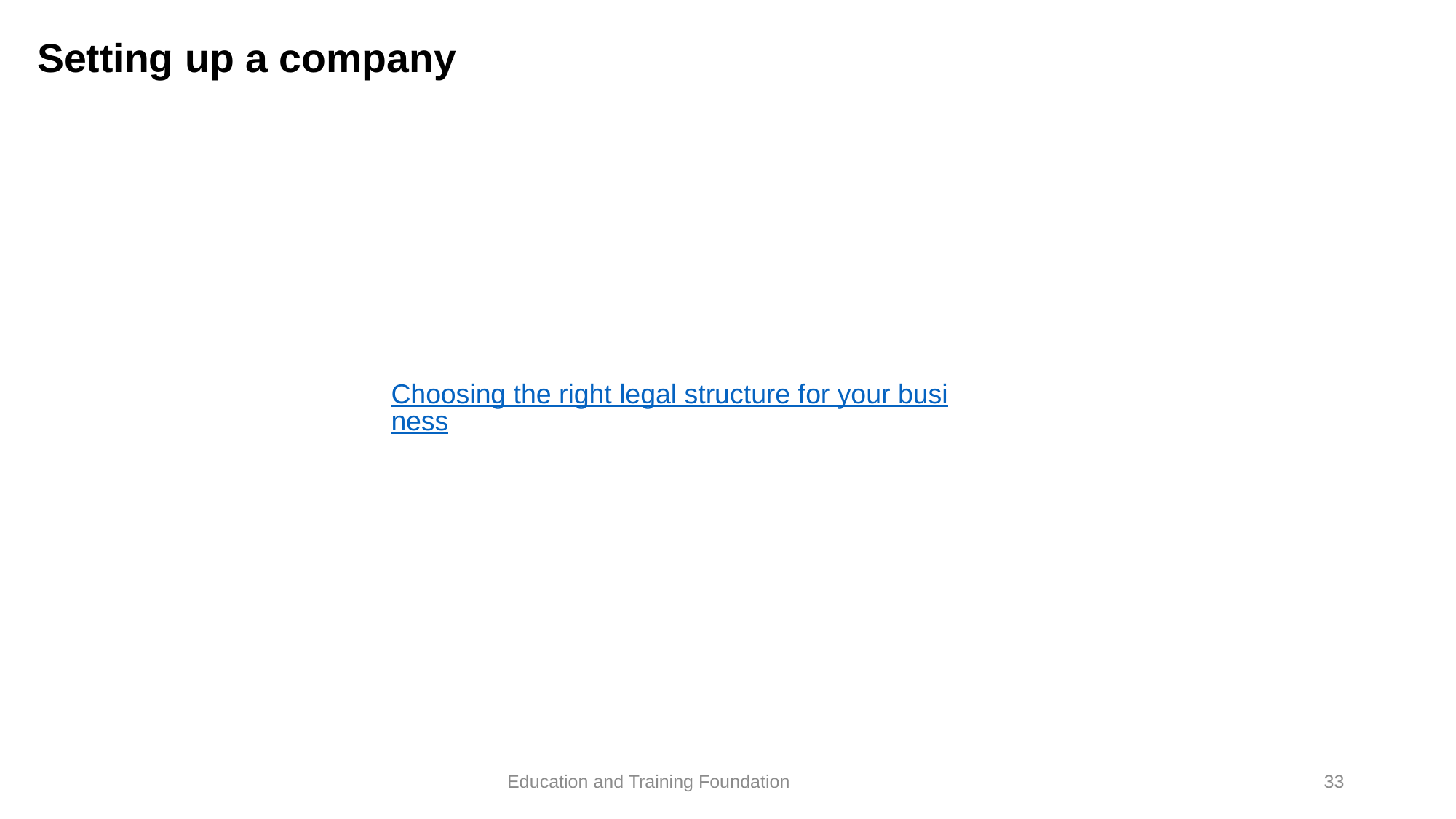

# Setting up a company

Choosing the right legal structure for your business
33
Education and Training Foundation